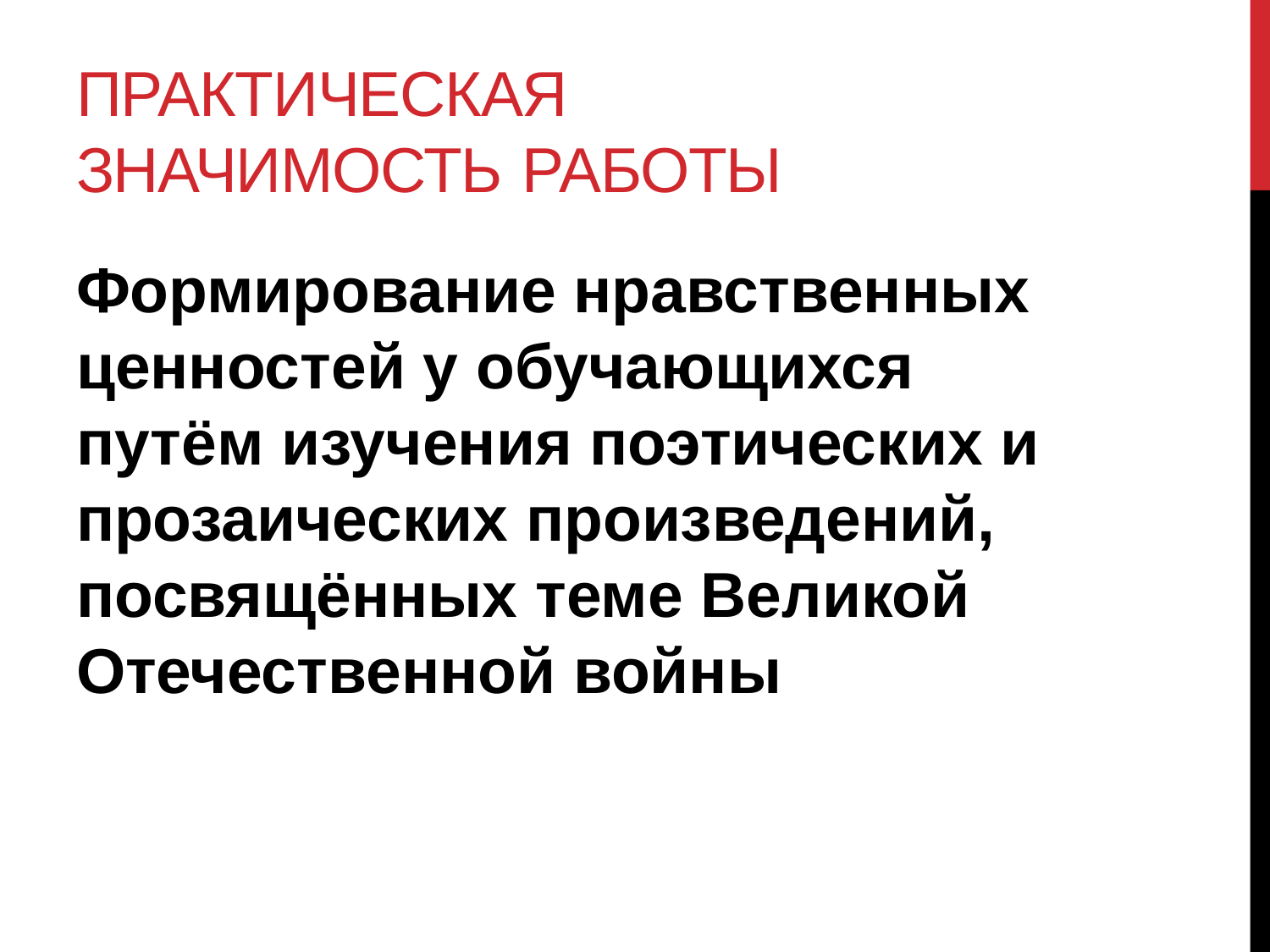

# Практическая значимость работы
Формирование нравственных ценностей у обучающихся путём изучения поэтических и прозаических произведений, посвящённых теме Великой Отечественной войны